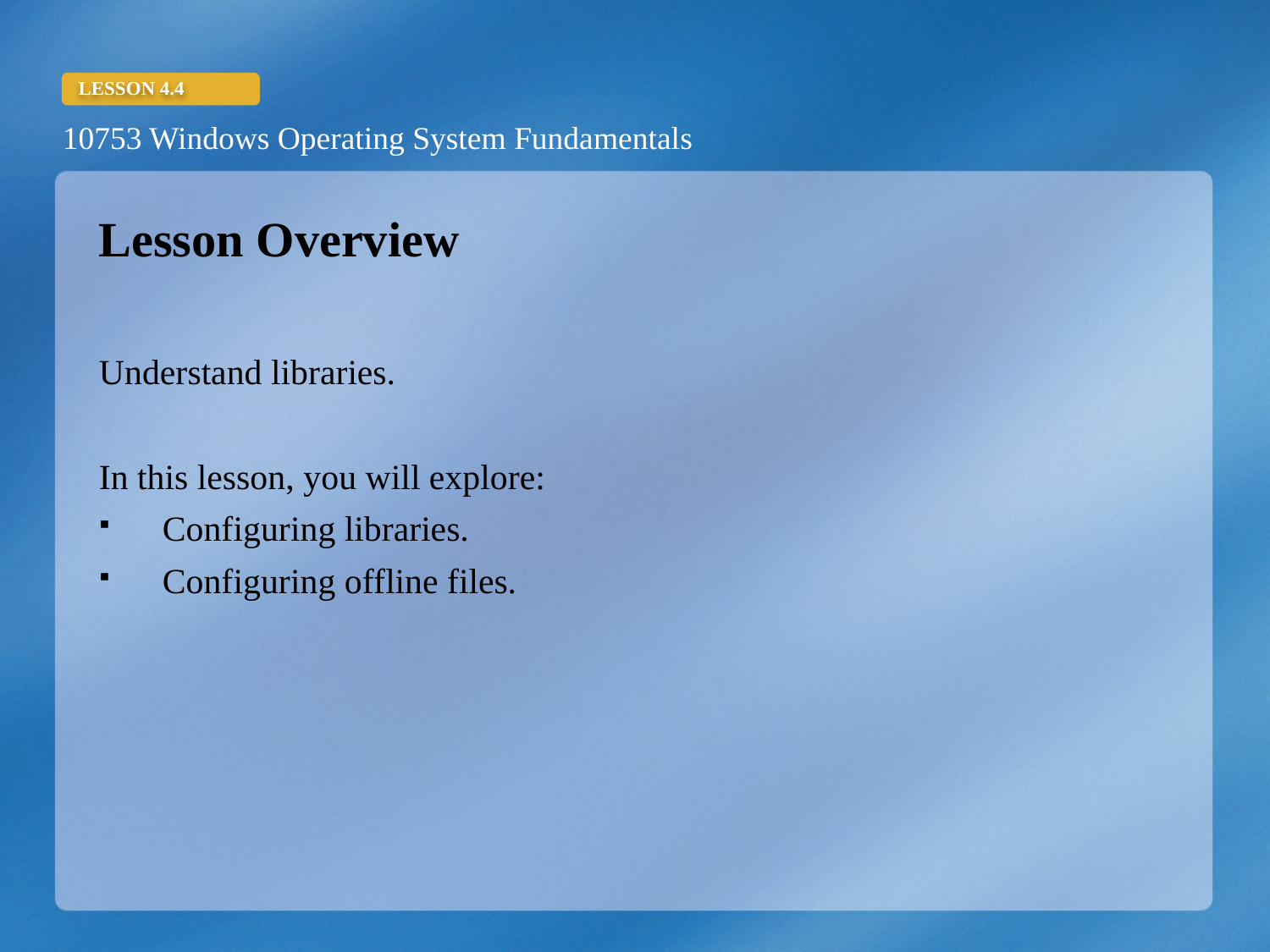

Lesson Overview

Understand libraries.

In this lesson, you will explore:
Configuring libraries.
Configuring offline files.